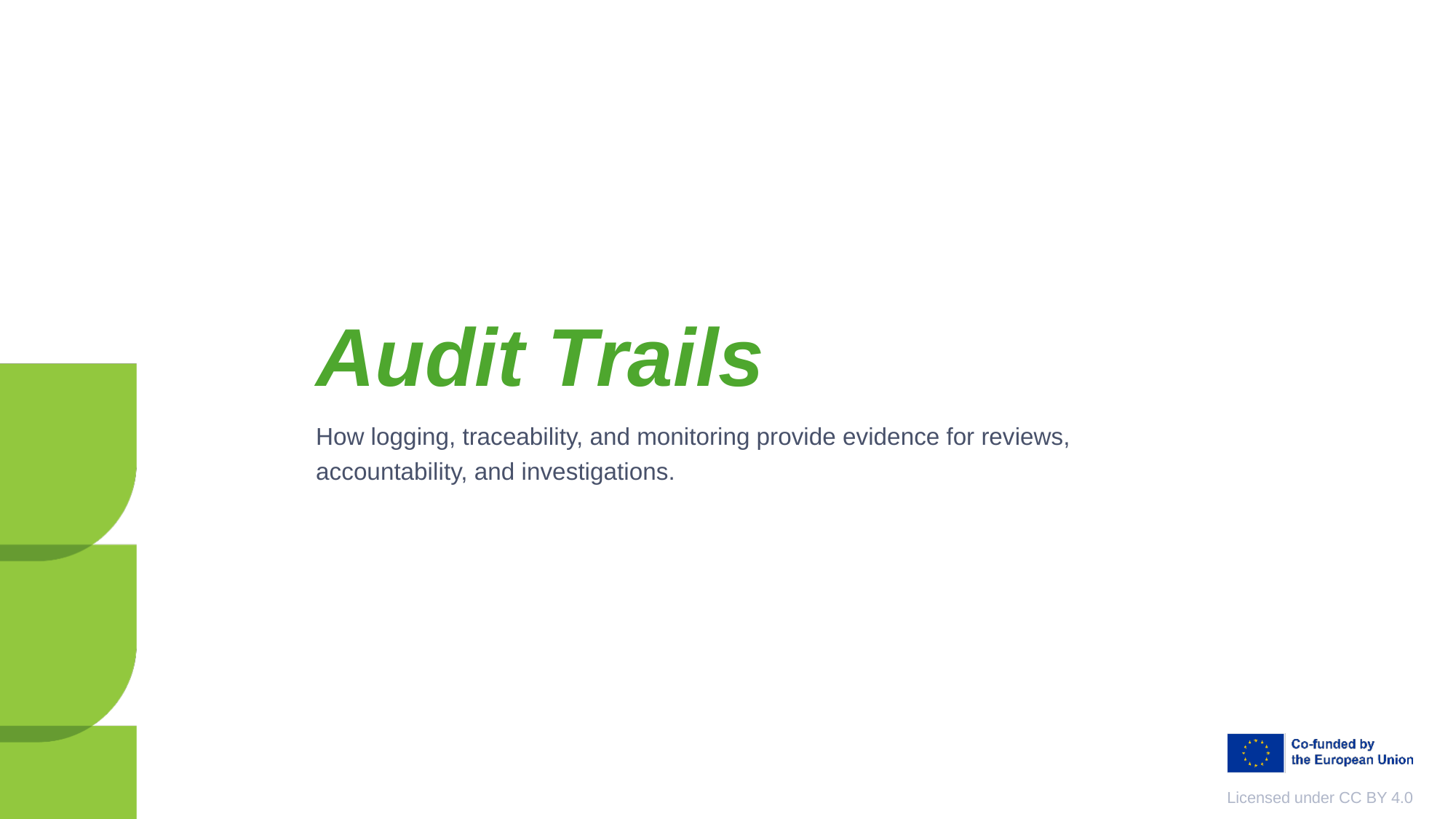

# Audit Trails
How logging, traceability, and monitoring provide evidence for reviews, accountability, and investigations.